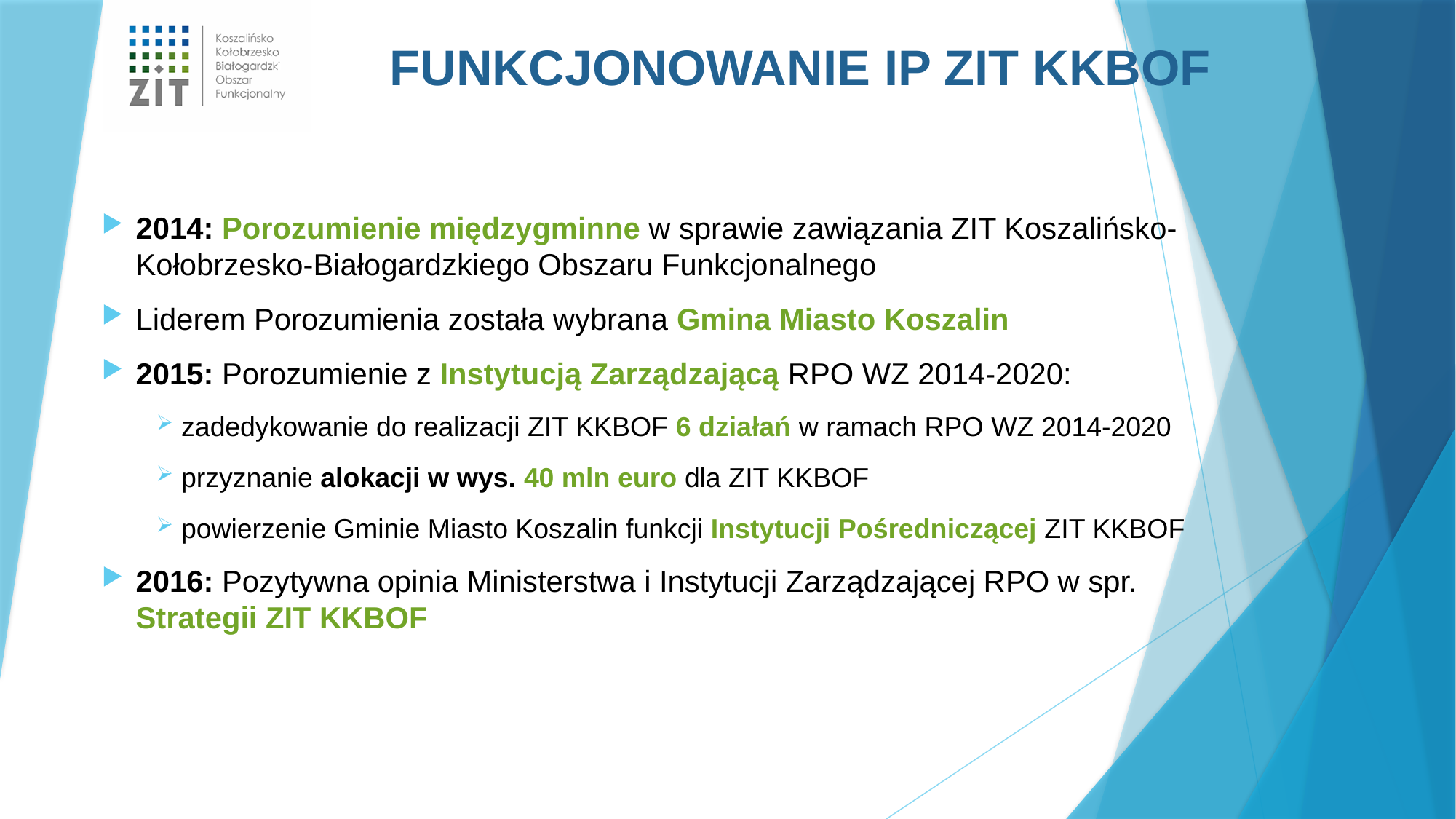

FUNKCJONOWANIE IP ZIT KKBOF
2014: Porozumienie międzygminne w sprawie zawiązania ZIT Koszalińsko-Kołobrzesko-Białogardzkiego Obszaru Funkcjonalnego
Liderem Porozumienia została wybrana Gmina Miasto Koszalin
2015: Porozumienie z Instytucją Zarządzającą RPO WZ 2014-2020:
 zadedykowanie do realizacji ZIT KKBOF 6 działań w ramach RPO WZ 2014-2020
 przyznanie alokacji w wys. 40 mln euro dla ZIT KKBOF
 powierzenie Gminie Miasto Koszalin funkcji Instytucji Pośredniczącej ZIT KKBOF
2016: Pozytywna opinia Ministerstwa i Instytucji Zarządzającej RPO w spr. Strategii ZIT KKBOF